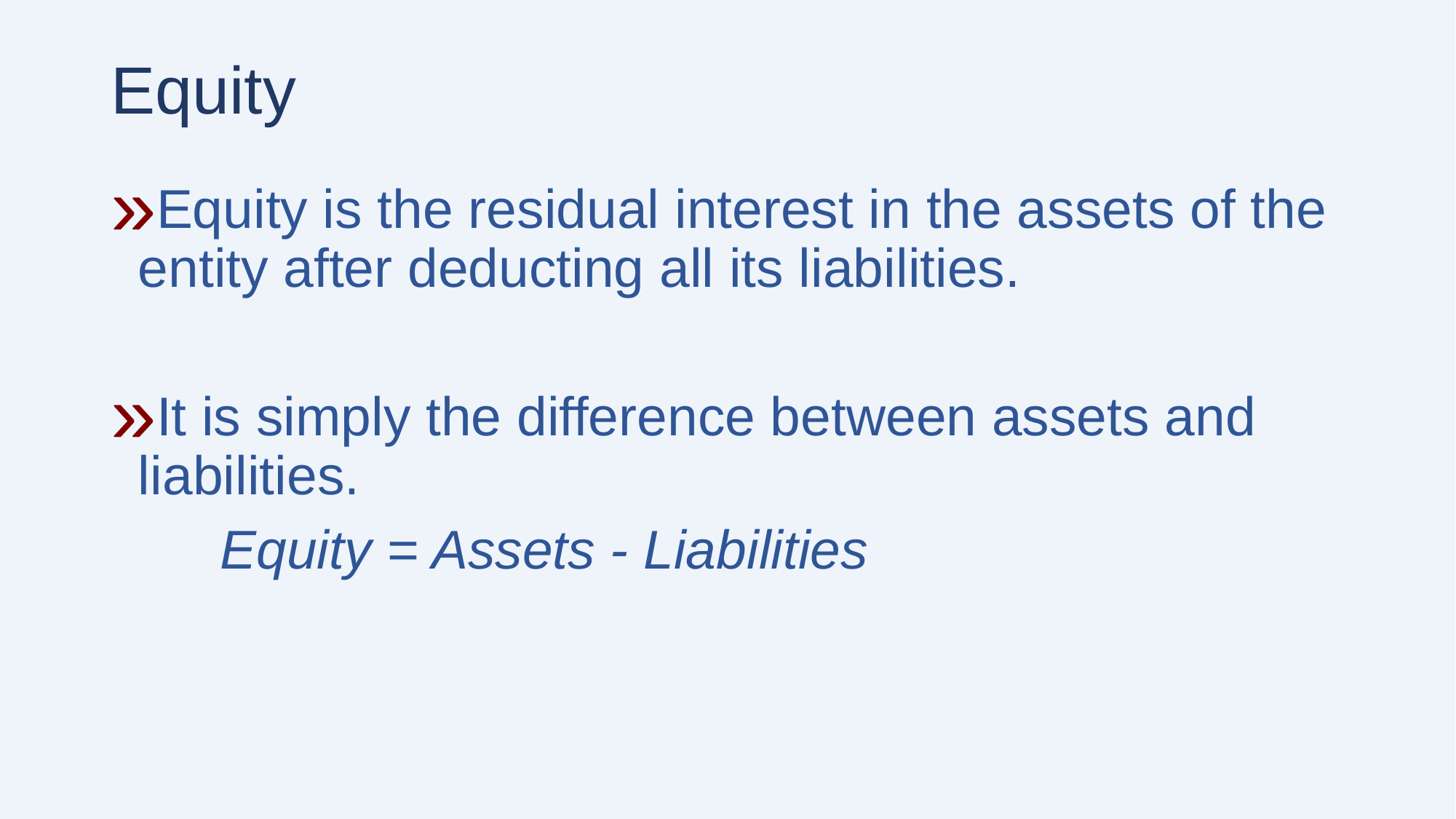

# Equity
Equity is the residual interest in the assets of the entity after deducting all its liabilities.

It is simply the difference between assets and liabilities.
	Equity = Assets - Liabilities
36